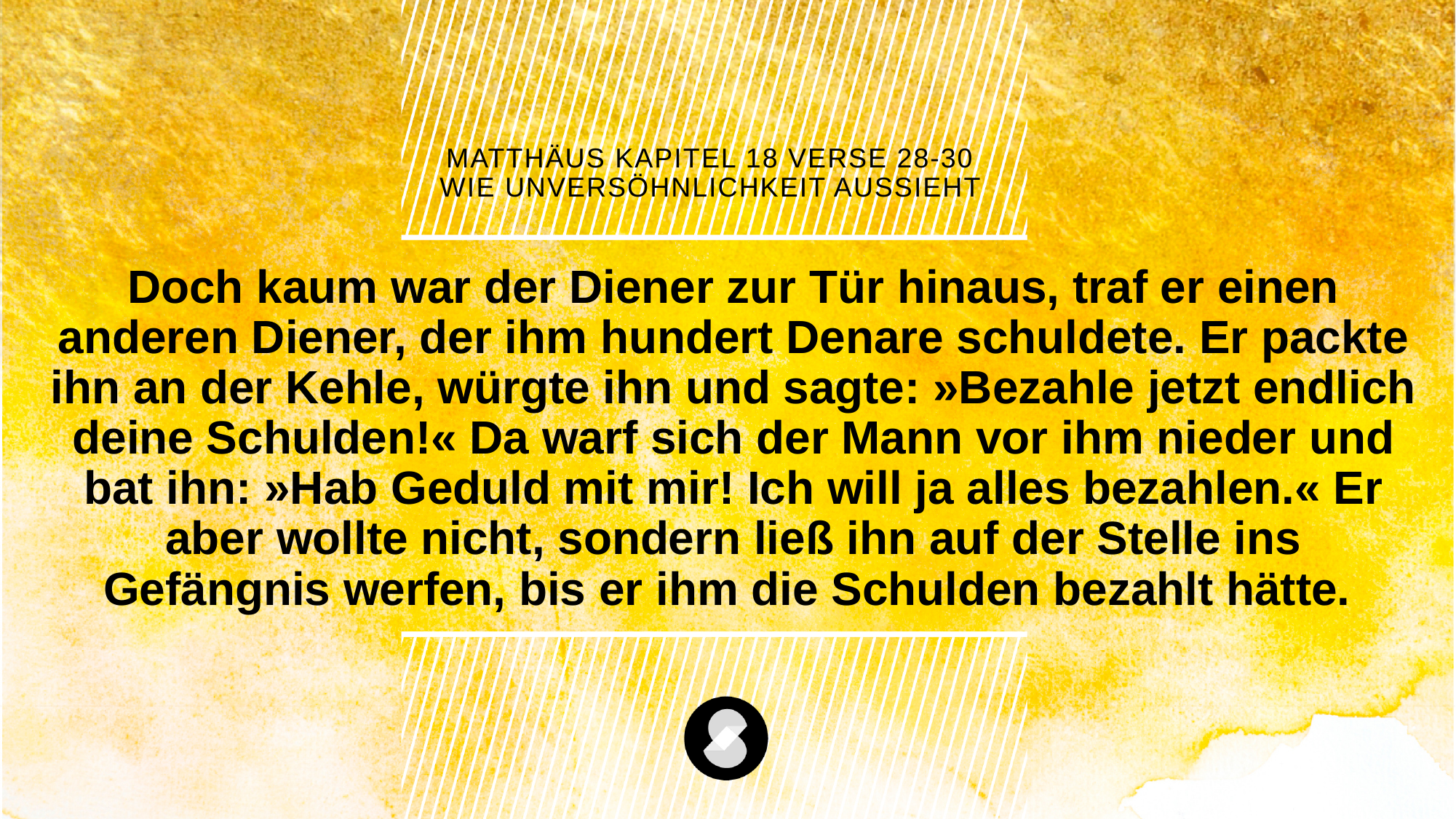

Matthäus Kapitel 18 Verse 28-30
Wie Unversöhnlichkeit aussieht
Doch kaum war der Diener zur Tür hinaus, traf er einen anderen Diener, der ihm hundert Denare schuldete. Er packte ihn an der Kehle, würgte ihn und sagte: »Bezahle jetzt endlich deine Schulden!« Da warf sich der Mann vor ihm nieder und bat ihn: »Hab Geduld mit mir! Ich will ja alles bezahlen.« Er aber wollte nicht, sondern ließ ihn auf der Stelle ins Gefängnis werfen, bis er ihm die Schulden bezahlt hätte.